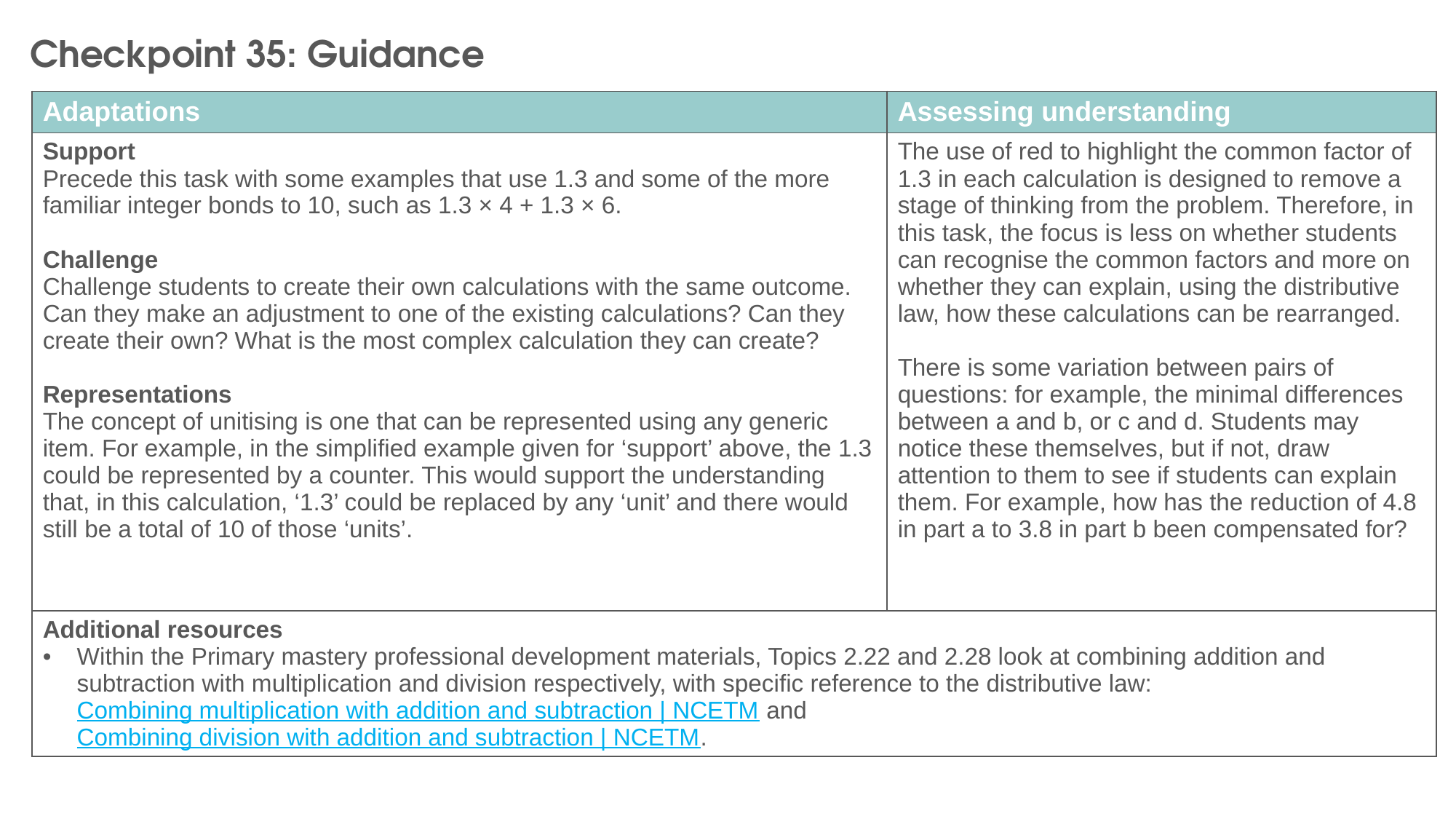

Checkpoint 35: Guidance
| Adaptations | Assessing understanding |
| --- | --- |
| Support Precede this task with some examples that use 1.3 and some of the more familiar integer bonds to 10, such as 1.3 × 4 + 1.3 × 6. Challenge Challenge students to create their own calculations with the same outcome. Can they make an adjustment to one of the existing calculations? Can they create their own? What is the most complex calculation they can create? Representations The concept of unitising is one that can be represented using any generic item. For example, in the simplified example given for ‘support’ above, the 1.3 could be represented by a counter. This would support the understanding that, in this calculation, ‘1.3’ could be replaced by any ‘unit’ and there would still be a total of 10 of those ‘units’. | The use of red to highlight the common factor of 1.3 in each calculation is designed to remove a stage of thinking from the problem. Therefore, in this task, the focus is less on whether students can recognise the common factors and more on whether they can explain, using the distributive law, how these calculations can be rearranged. There is some variation between pairs of questions: for example, the minimal differences between a and b, or c and d. Students may notice these themselves, but if not, draw attention to them to see if students can explain them. For example, how has the reduction of 4.8 in part a to 3.8 in part b been compensated for? |
| Additional resources Within the Primary mastery professional development materials, Topics 2.22 and 2.28 look at combining addition and subtraction with multiplication and division respectively, with specific reference to the distributive law: Combining multiplication with addition and subtraction | NCETM and Combining division with addition and subtraction | NCETM. |  |